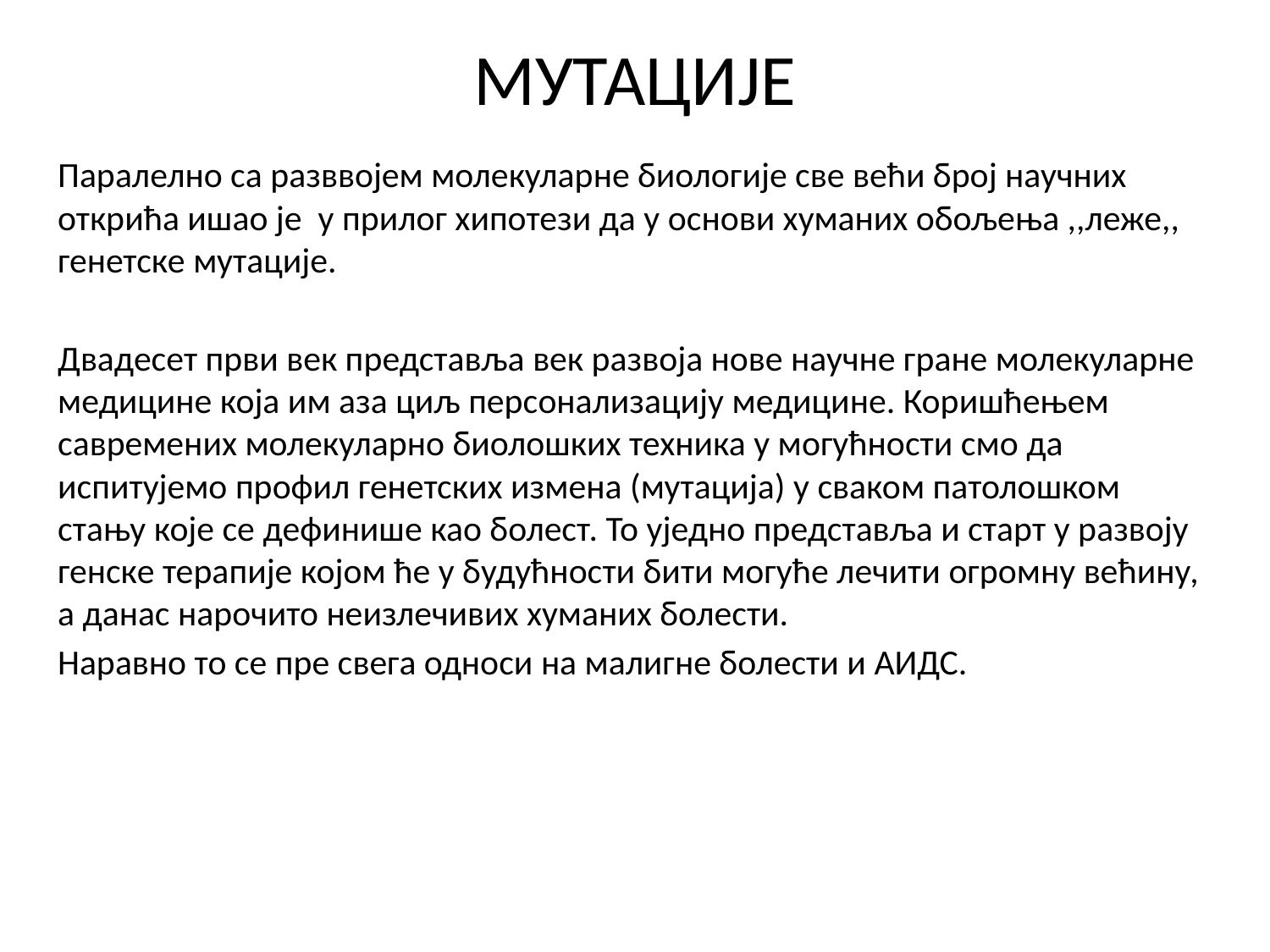

# МУТАЦИЈЕ
Паралелно са разввојем молекуларне биологије све већи број научних открића ишао је  у прилог хипотези да у основи хуманих обољења ,,леже,, генетске мутације.

Двадесет први век представља век развоја нове научне гране молекуларне медицине која им аза циљ персонализацију медицине. Коришћењем савремених молекуларно биолошких техника у могућности смо да испитујемо профил генетских измена (мутација) у сваком патолошком стању које се дефинише као болест. То уједно представља и старт у развоју генске терапије којом ће у будућности бити могуће лечити огромну већину, а данас нарочито неизлечивих хуманих болести.
Наравно то се пре свега односи на малигне болести и АИДС.